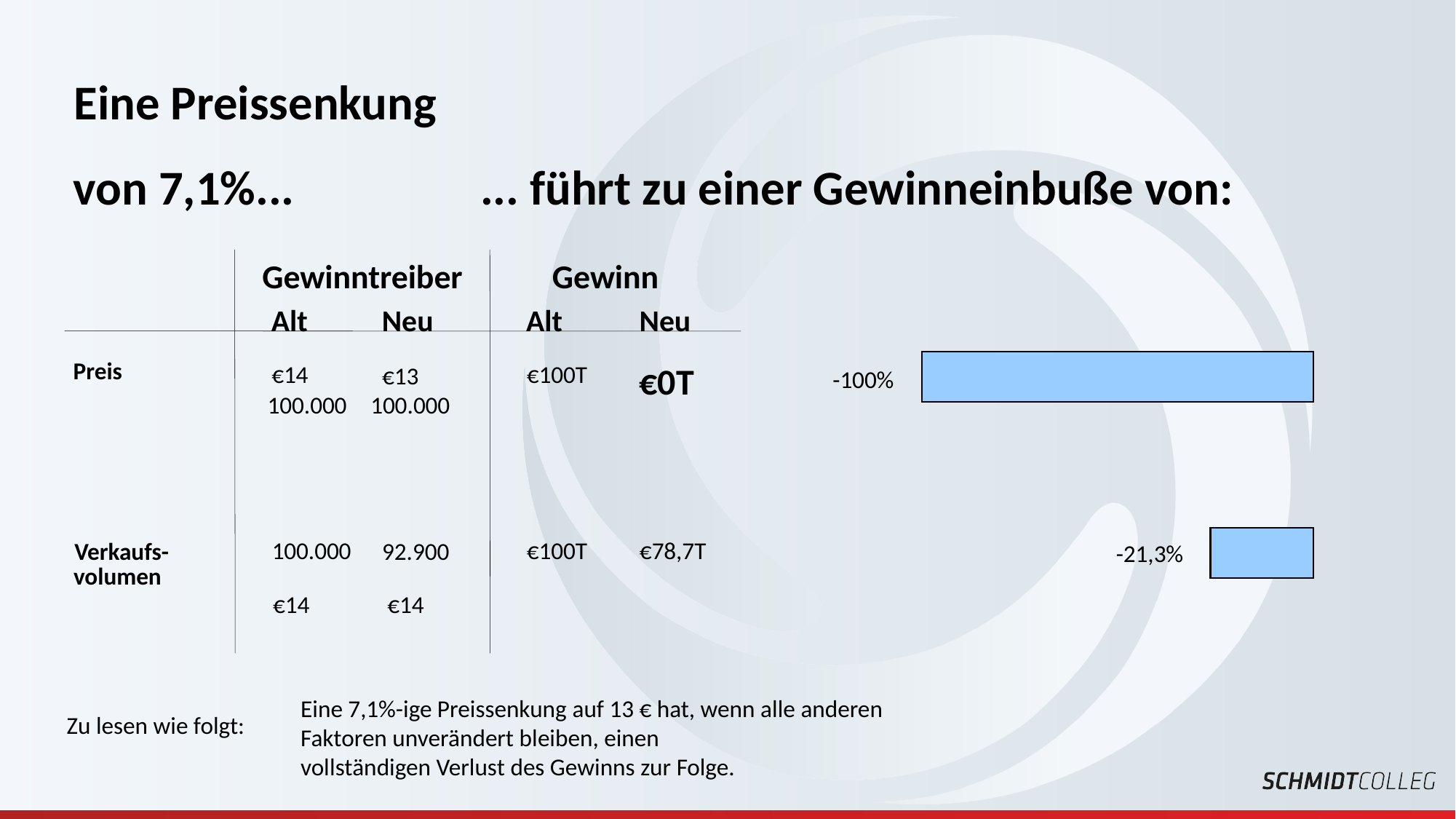

Eine Preissenkung
von 7,1%...
... führt zu einer Gewinneinbuße von:

Gewinntreiber
Gewinn
Alt
Neu
Alt
Neu

Preis
€0T
€14
€100T
€13
-100%
100.000
100.000

100.000
€100T
€78,7T
Verkaufs-
92.900
-21,3%
volumen
€14
€14
Eine 7,1%-ige Preissenkung auf 13 € hat, wenn alle anderen Faktoren unverändert bleiben, einen
vollständigen Verlust des Gewinns zur Folge.
Zu lesen wie folgt: